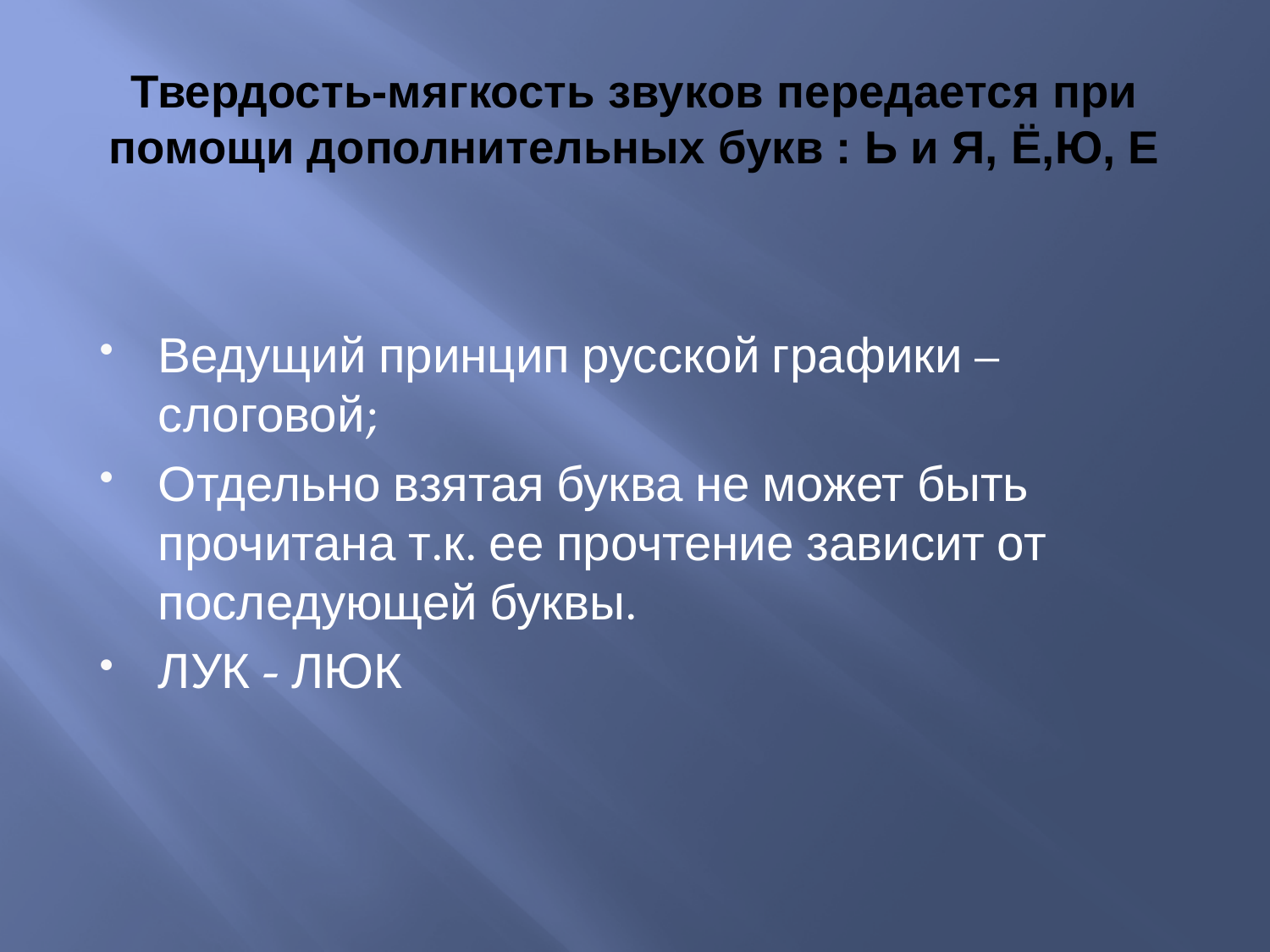

# Твердость-мягкость звуков передается при помощи дополнительных букв : Ь и Я, Ё,Ю, Е
Ведущий принцип русской графики – слоговой;
Отдельно взятая буква не может быть прочитана т.к. ее прочтение зависит от последующей буквы.
ЛУК - ЛЮК